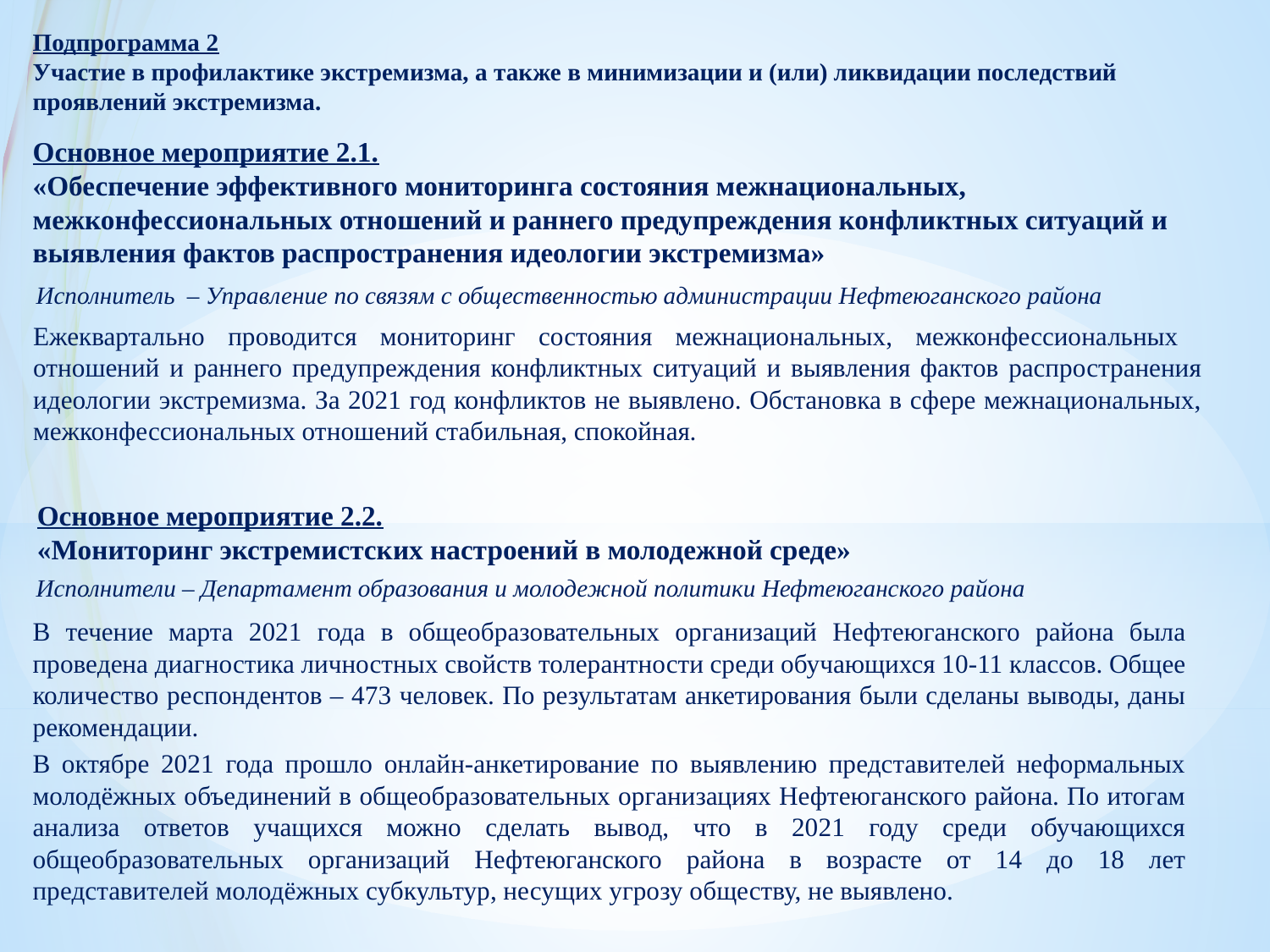

Подпрограмма 2
Участие в профилактике экстремизма, а также в минимизации и (или) ликвидации последствий проявлений экстремизма.
Основное мероприятие 2.1.
«Обеспечение эффективного мониторинга состояния межнациональных, межконфессиональных отношений и раннего предупреждения конфликтных ситуаций и выявления фактов распространения идеологии экстремизма»
Исполнитель  – Управление по связям с общественностью администрации Нефтеюганского района
Ежеквартально проводится мониторинг состояния межнациональных, межконфессиональных
отношений и раннего предупреждения конфликтных ситуаций и выявления фактов распространения идеологии экстремизма. За 2021 год конфликтов не выявлено. Обстановка в сфере межнациональных, межконфессиональных отношений стабильная, спокойная.
Основное мероприятие 2.2.
«Мониторинг экстремистских настроений в молодежной среде»
Исполнители – Департамент образования и молодежной политики Нефтеюганского района
В течение марта 2021 года в общеобразовательных организаций Нефтеюганского района была проведена диагностика личностных свойств толерантности среди обучающихся 10-11 классов. Общее количество респондентов – 473 человек. По результатам анкетирования были сделаны выводы, даны рекомендации.
В октябре 2021 года прошло онлайн-анкетирование по выявлению представителей неформальных молодёжных объединений в общеобразовательных организациях Нефтеюганского района. По итогам анализа ответов учащихся можно сделать вывод, что в 2021 году среди обучающихся общеобразовательных организаций Нефтеюганского района в возрасте от 14 до 18 лет представителей молодёжных субкультур, несущих угрозу обществу, не выявлено.